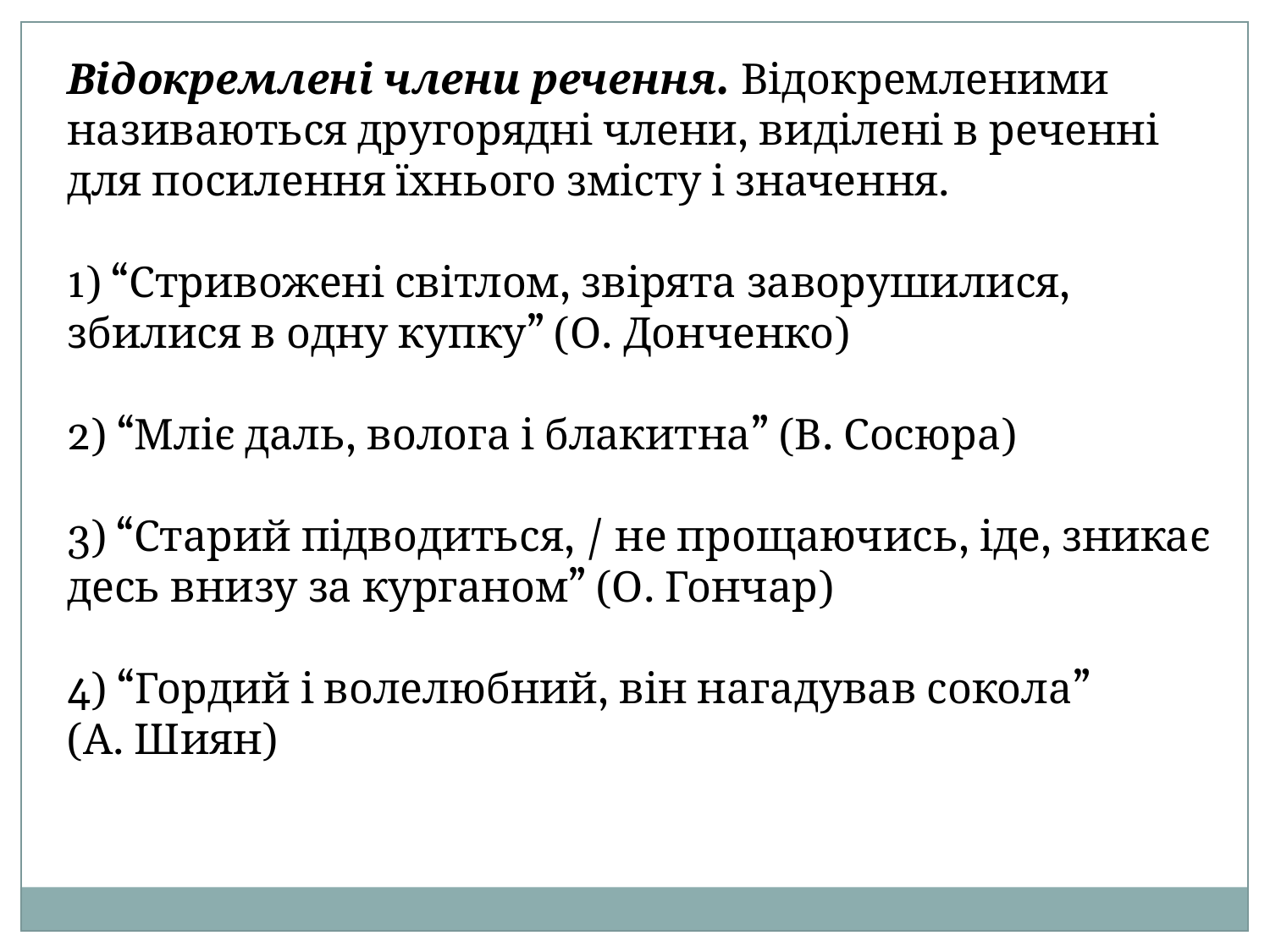

Відокремлені члени речення. Відокремленими називаються другорядні члени, виділені в реченні для посилення їхнього змісту і значення.

1) “Стривожені світлом, звірята заворушилися, збилися в одну купку” (О. Донченко)

2) “Мліє даль, волога і блакитна” (В. Сосюра)

3) “Старий підводиться, / не прощаючись, іде, зникає десь внизу за курганом” (О. Гончар)

4) “Гордий і волелюбний, він нагадував сокола”
(А. Шиян)